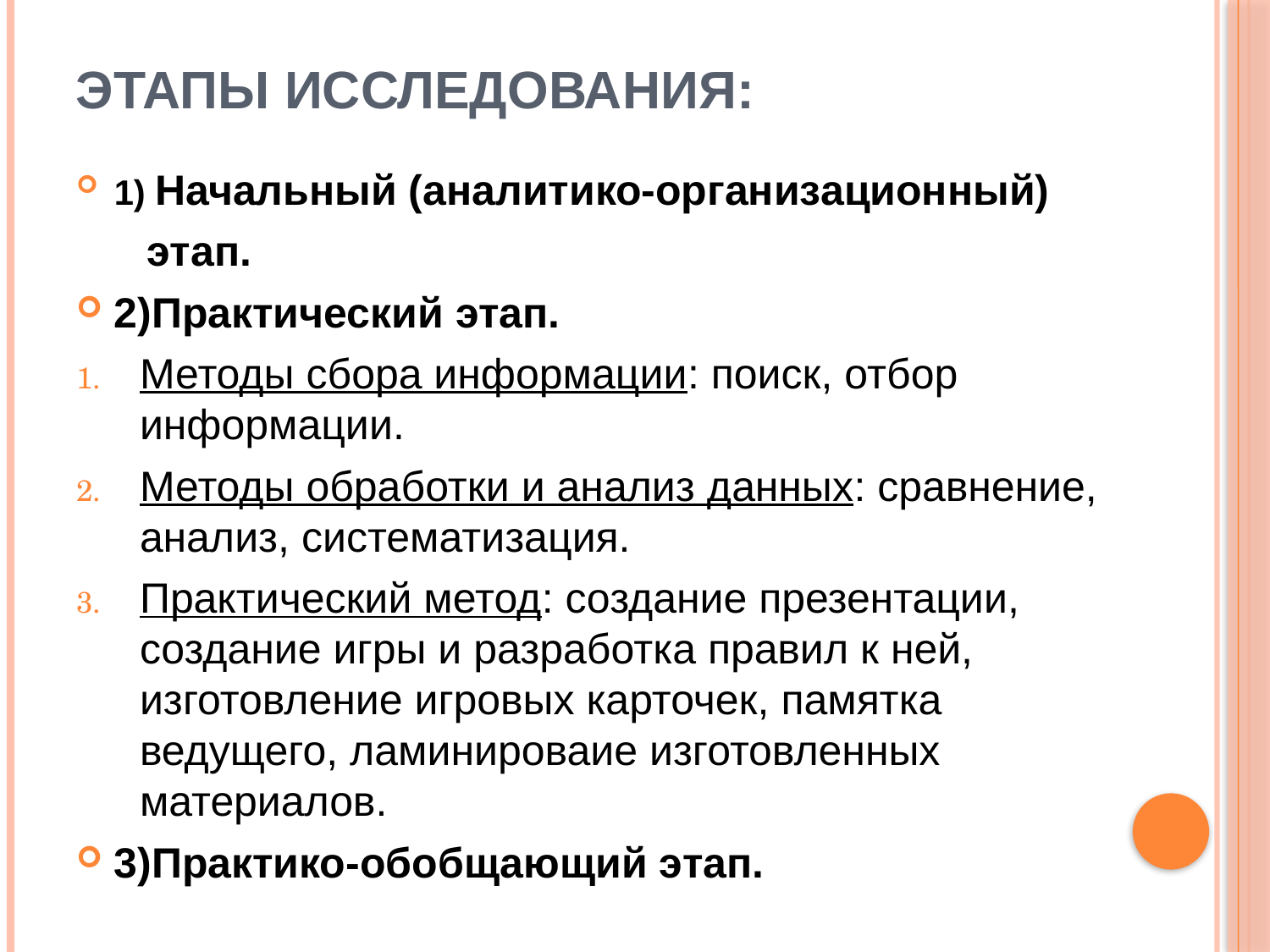

# Этапы исследования:
1) Начальный (аналитико-организационный)
      этап.
2)Практический этап.
Методы сбора информации: поиск, отбор информации.
Методы обработки и анализ данных: сравнение, анализ, систематизация.
Практический метод: создание презентации, создание игры и разработка правил к ней, изготовление игровых карточек, памятка ведущего, ламинироваие изготовленных материалов.
3)Практико-обобщающий этап.